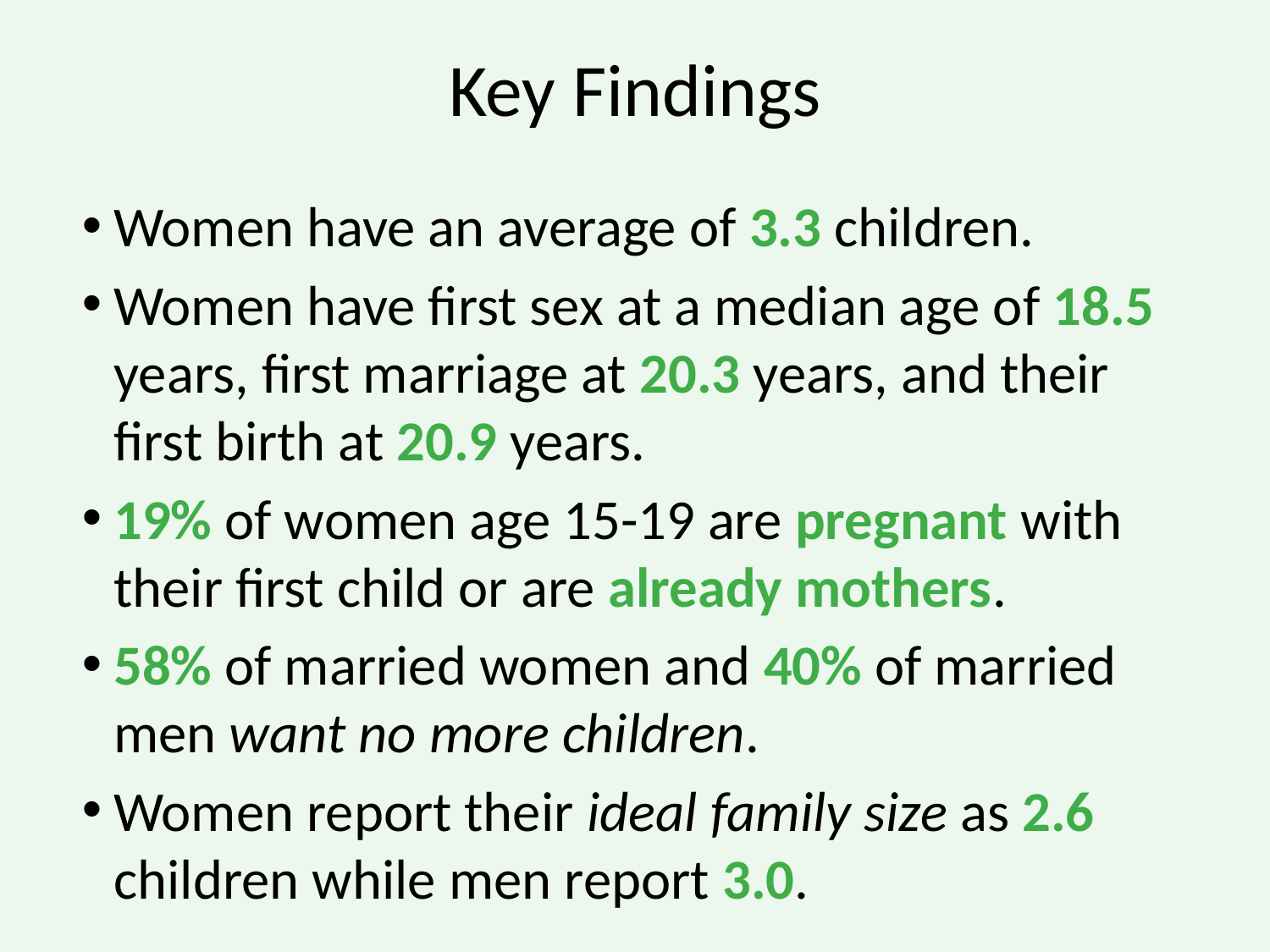

# Key Findings
Women have an average of 3.3 children.
Women have first sex at a median age of 18.5 years, first marriage at 20.3 years, and their first birth at 20.9 years.
19% of women age 15-19 are pregnant with their first child or are already mothers.
58% of married women and 40% of married men want no more children.
Women report their ideal family size as 2.6 children while men report 3.0.